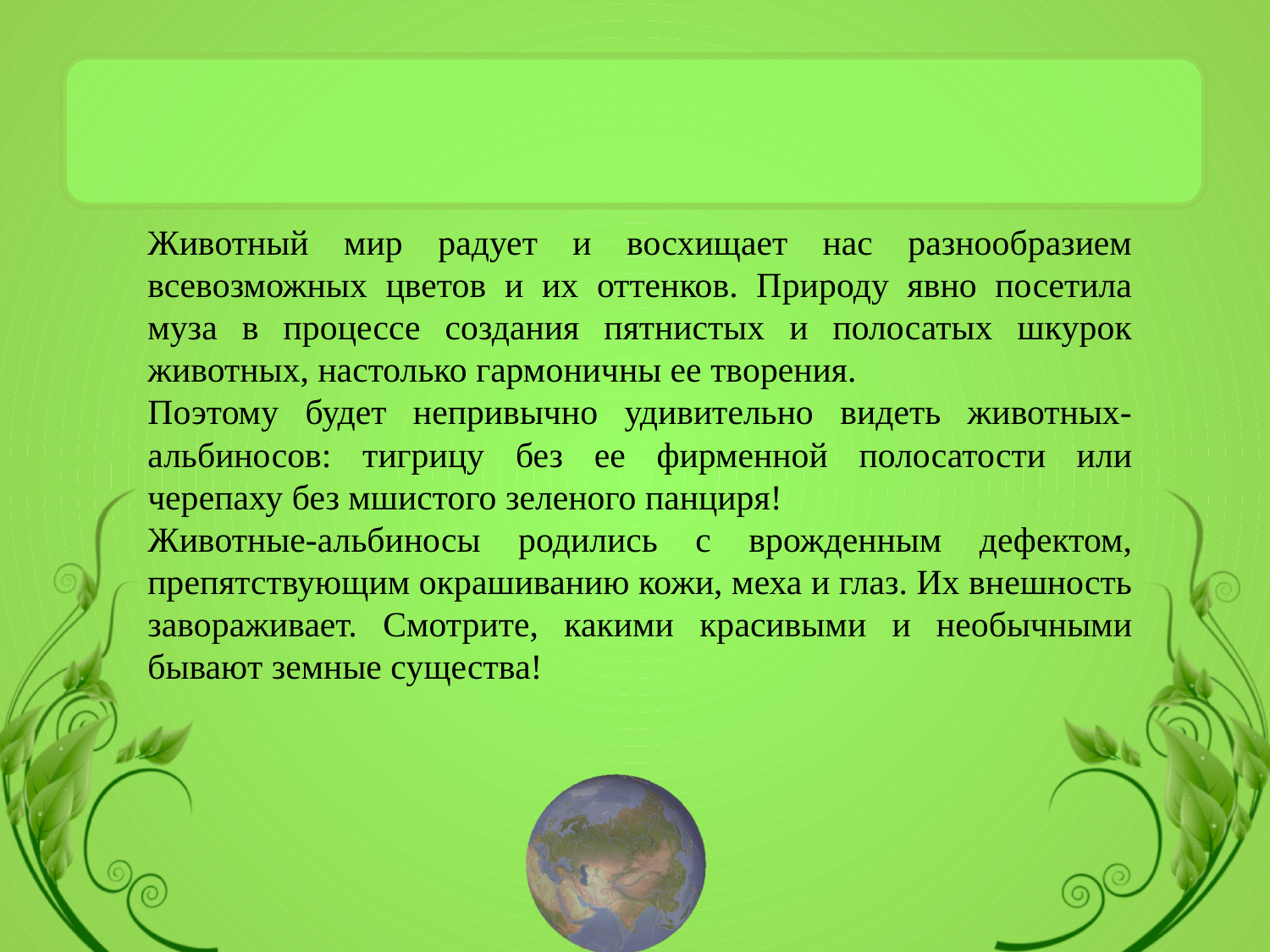

#

Животный мир радует и восхищает нас разнообразием всевозможных цветов и их оттенков. Природу явно посетила муза в процессе создания пятнистых и полосатых шкурок животных, настолько гармоничны ее творения.
Поэтому будет непривычно удивительно видеть животных-альбиносов: тигрицу без ее фирменной полосатости или черепаху без мшистого зеленого панциря!
Животные-альбиносы родились с врожденным дефектом, препятствующим окрашиванию кожи, меха и глаз. Их внешность завораживает. Смотрите, какими красивыми и необычными бывают земные существа!